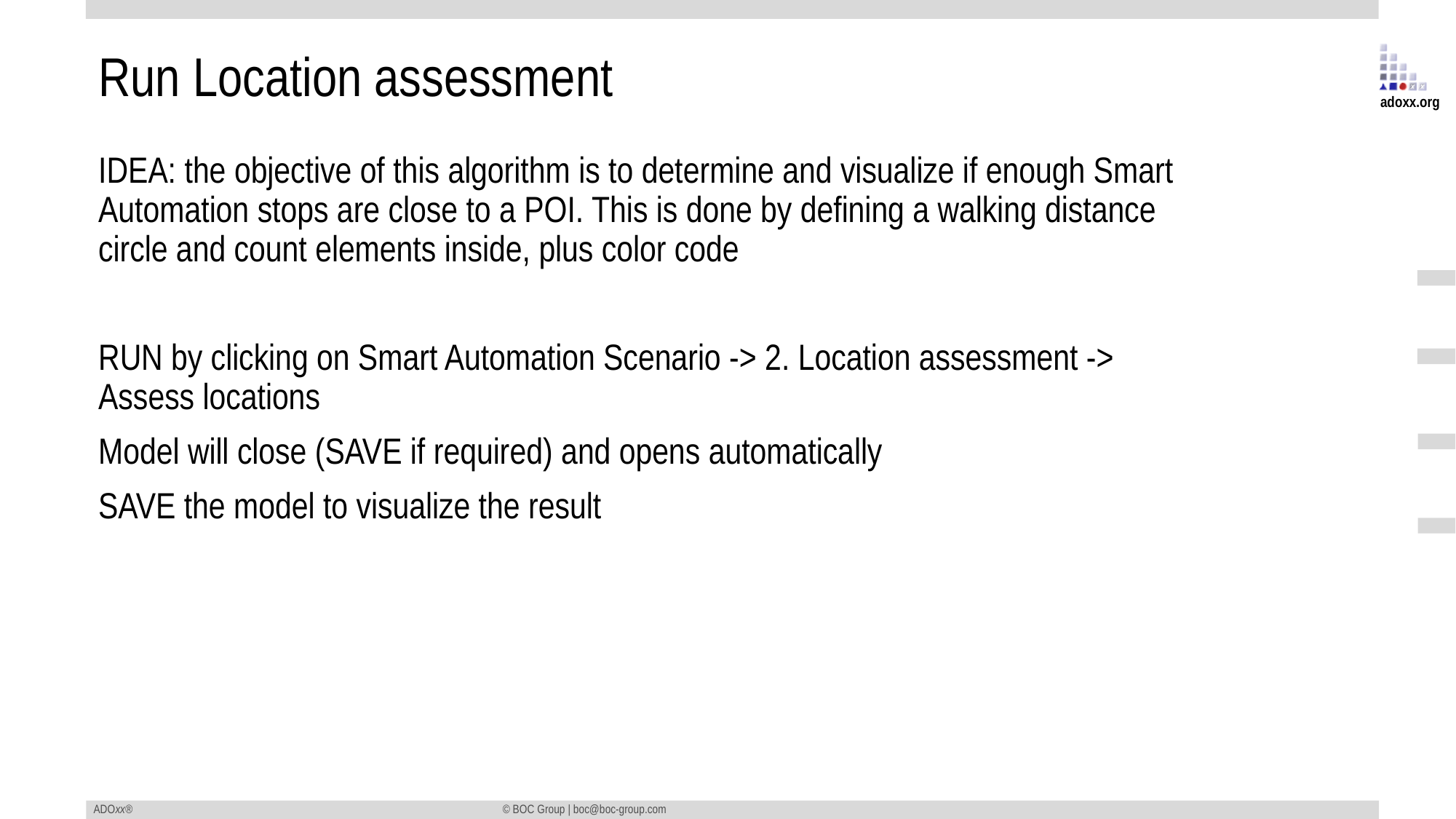

# Run Location assessment
IDEA: the objective of this algorithm is to determine and visualize if enough Smart Automation stops are close to a POI. This is done by defining a walking distance circle and count elements inside, plus color code

RUN by clicking on Smart Automation Scenario -> 2. Location assessment -> Assess locations
Model will close (SAVE if required) and opens automatically
SAVE the model to visualize the result